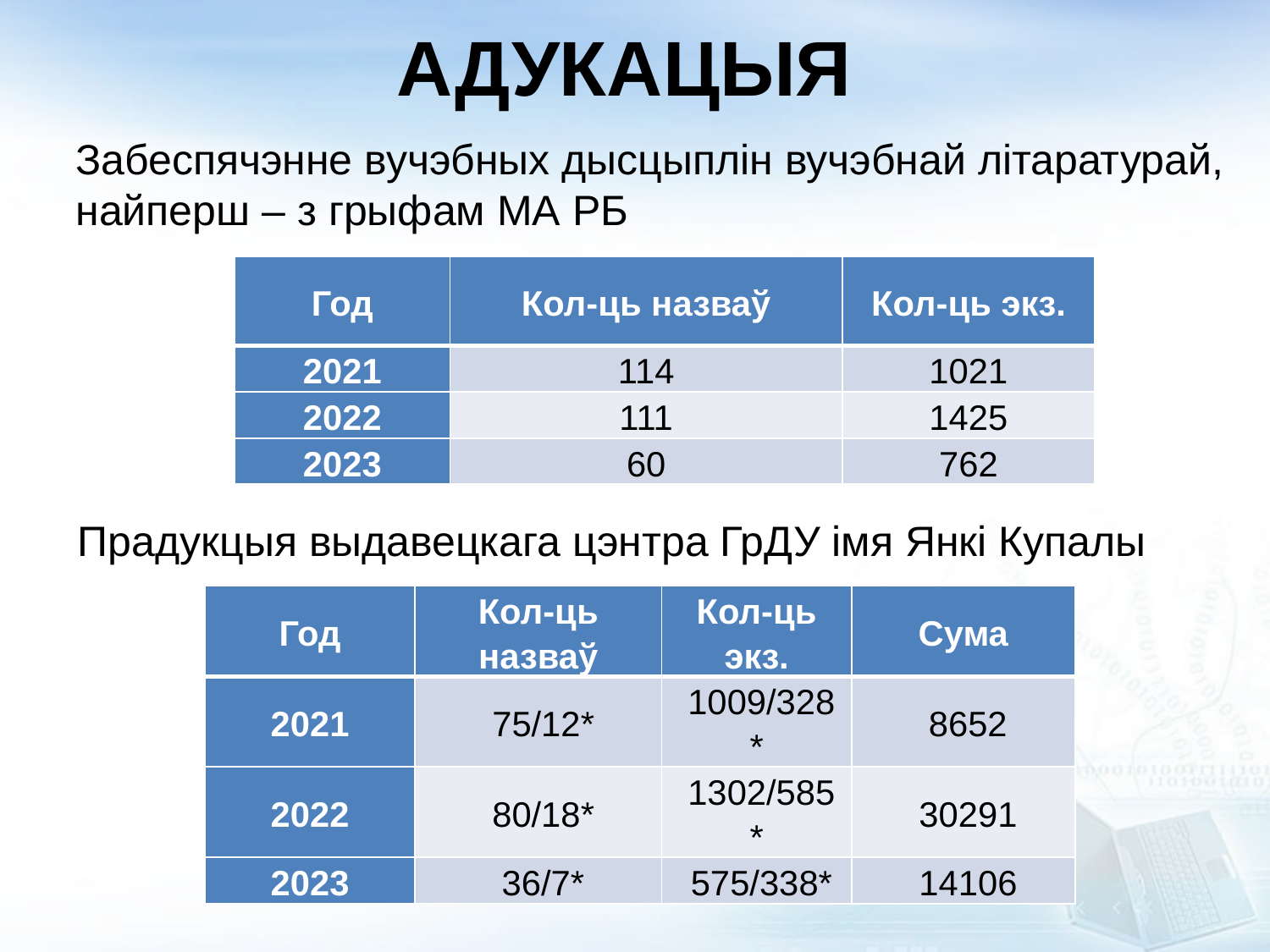

# АДУКАЦЫЯ
	Забеспячэнне вучэбных дысцыплін вучэбнай літаратурай, найперш – з грыфам МА РБ

	Прадукцыя выдавецкага цэнтра ГрДУ імя Янкі Купалы

		*Грыф
| Год | Кол-ць назваў | Кол-ць экз. |
| --- | --- | --- |
| 2021 | 114 | 1021 |
| 2022 | 111 | 1425 |
| 2023 | 60 | 762 |
| Год | Кол-ць назваў | Кол-ць экз. | Сума |
| --- | --- | --- | --- |
| 2021 | 75/12\* | 1009/328\* | 8652 |
| 2022 | 80/18\* | 1302/585\* | 30291 |
| 2023 | 36/7\* | 575/338\* | 14106 |